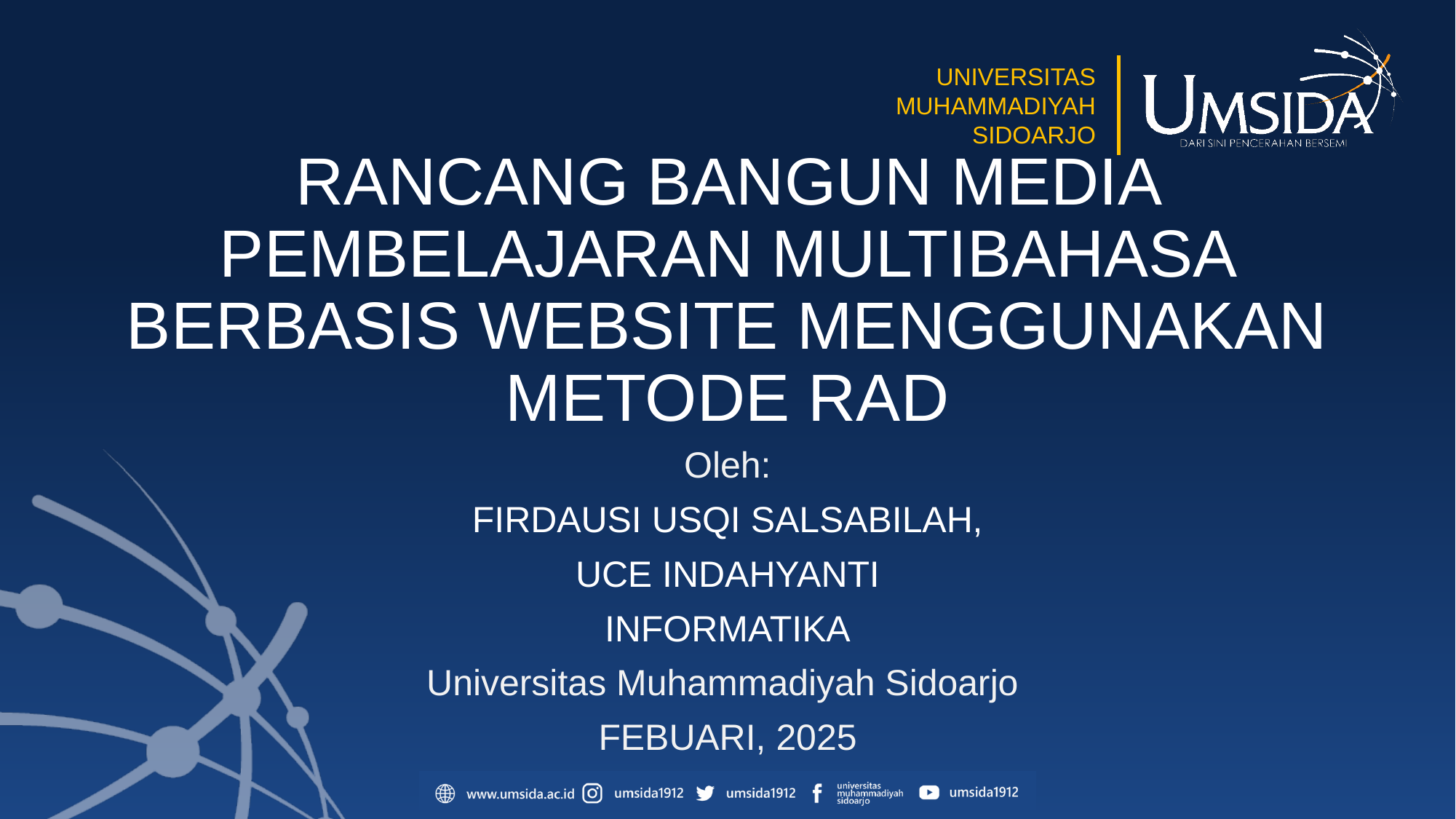

# RANCANG BANGUN MEDIA PEMBELAJARAN MULTIBAHASA BERBASIS WEBSITE MENGGUNAKAN METODE RAD
Oleh:
FIRDAUSI USQI SALSABILAH,
UCE INDAHYANTI
INFORMATIKA
Universitas Muhammadiyah Sidoarjo
FEBUARI, 2025